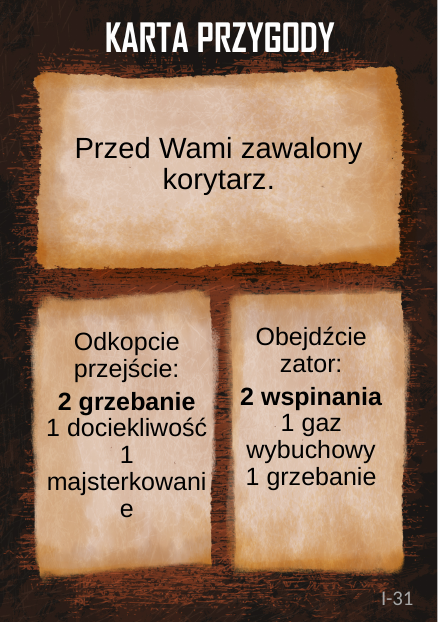

# Przed Wami zawalony korytarz.
Obejdźcie zator:
2 wspinania
1 gaz wybuchowy
1 grzebanie
Odkopcie przejście:
2 grzebanie
1 dociekliwość
1 majsterkowanie
I-31